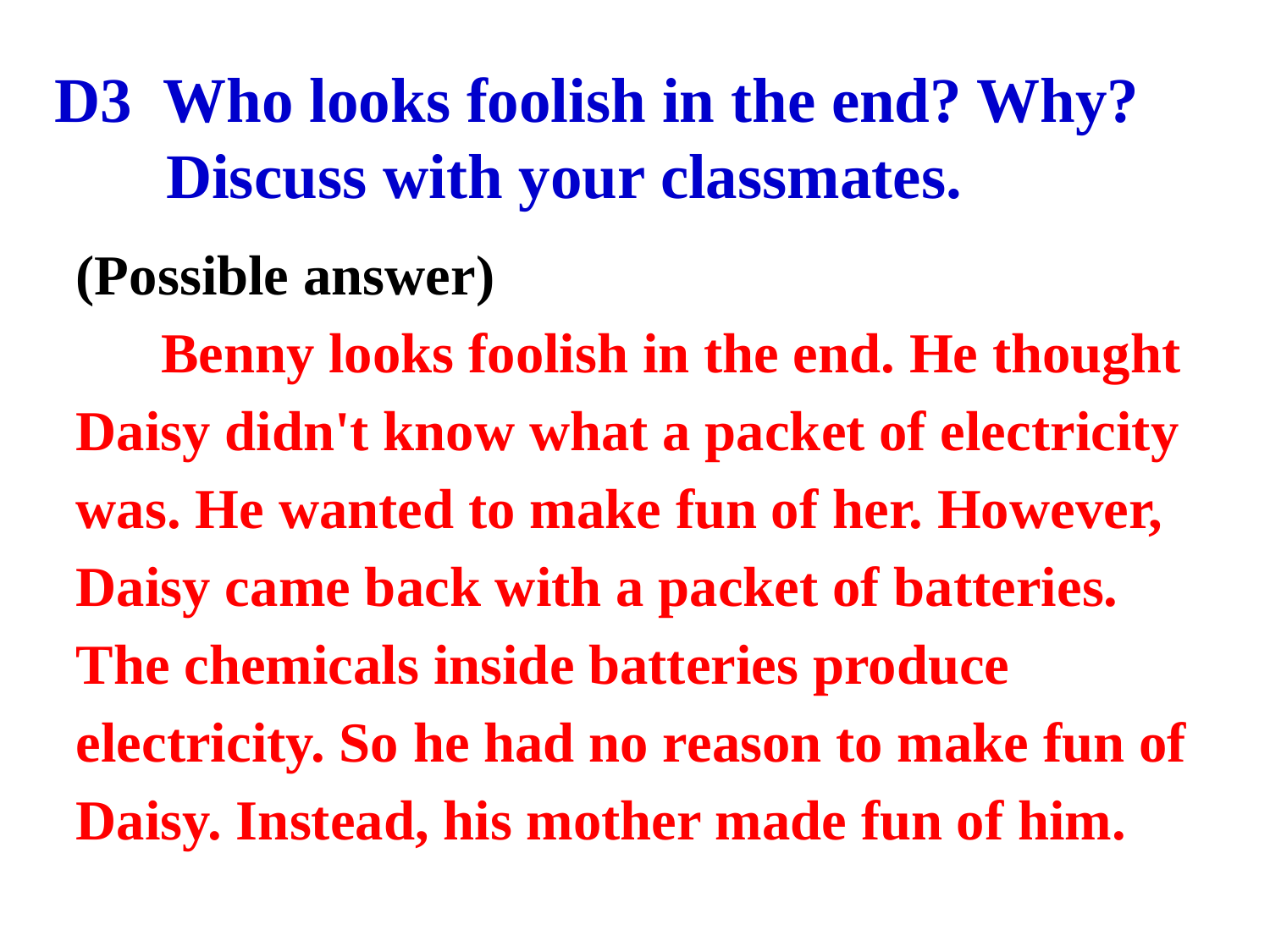

D3  Who looks foolish in the end? Why?
       Discuss with your classmates.
(Possible answer)
      Benny looks foolish in the end. He thought Daisy didn't know what a packet of electricity was. He wanted to make fun of her. However, Daisy came back with a packet of batteries. The chemicals inside batteries produce electricity. So he had no reason to make fun of Daisy. Instead, his mother made fun of him.